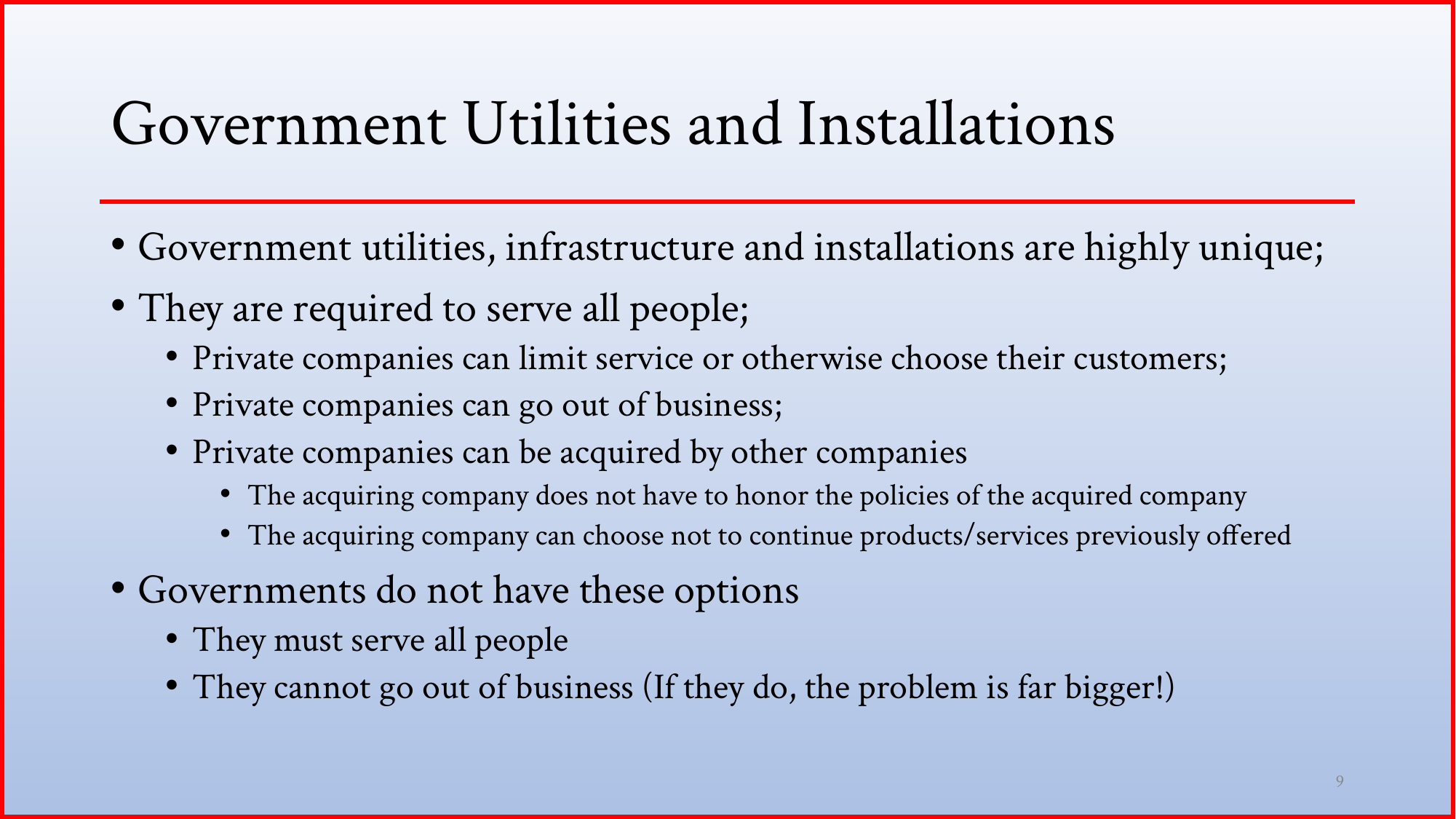

# Government Utilities and Installations
Government utilities, infrastructure and installations are highly unique;
They are required to serve all people;
Private companies can limit service or otherwise choose their customers;
Private companies can go out of business;
Private companies can be acquired by other companies
The acquiring company does not have to honor the policies of the acquired company
The acquiring company can choose not to continue products/services previously offered
Governments do not have these options
They must serve all people
They cannot go out of business (If they do, the problem is far bigger!)
9